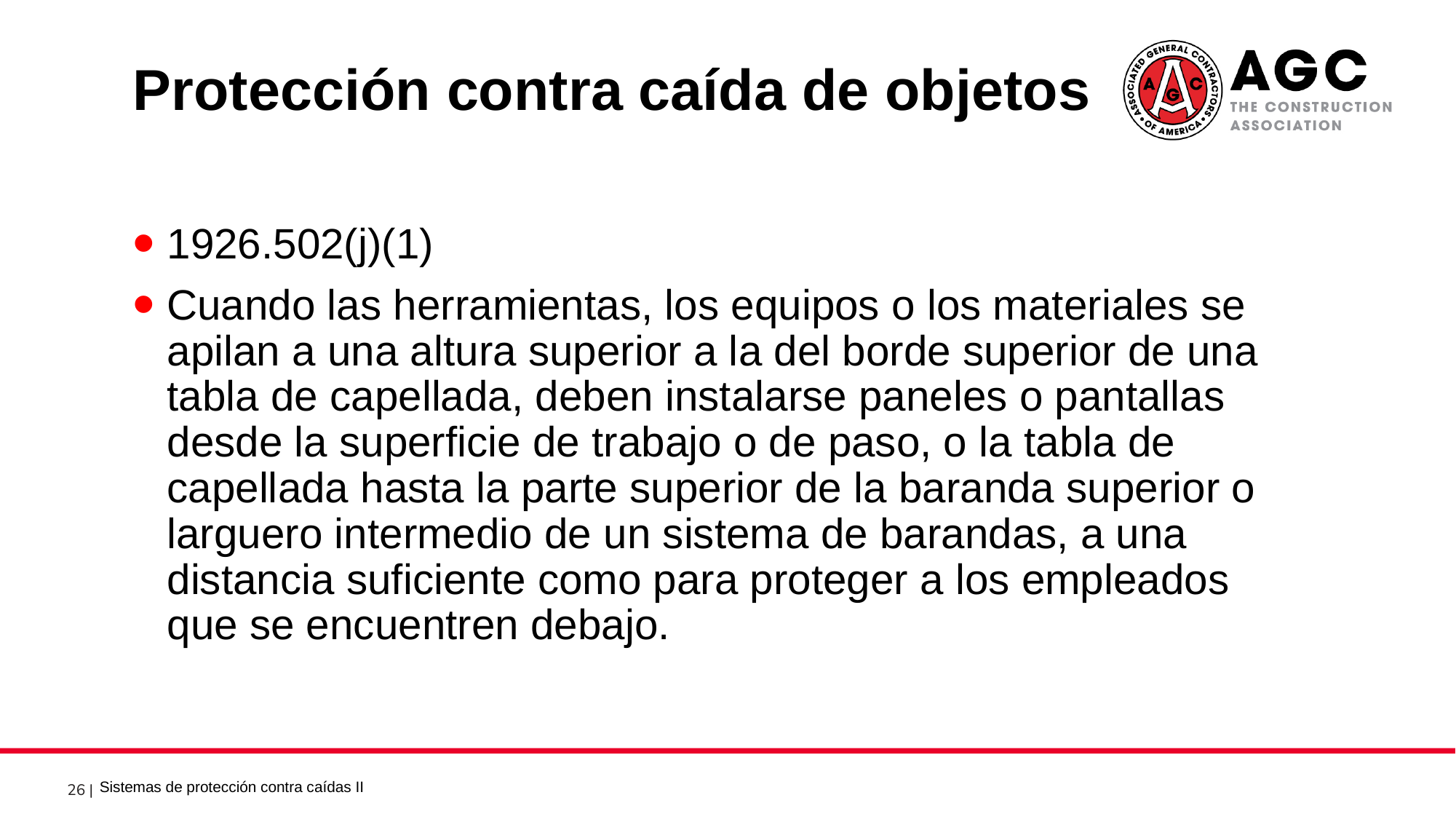

Protección contra caída de objetos 2
1926.502(j)(1)
Cuando las herramientas, los equipos o los materiales se apilan a una altura superior a la del borde superior de una tabla de capellada, deben instalarse paneles o pantallas desde la superficie de trabajo o de paso, o la tabla de capellada hasta la parte superior de la baranda superior o larguero intermedio de un sistema de barandas, a una distancia suficiente como para proteger a los empleados que se encuentren debajo.
Sistemas de protección contra caídas II